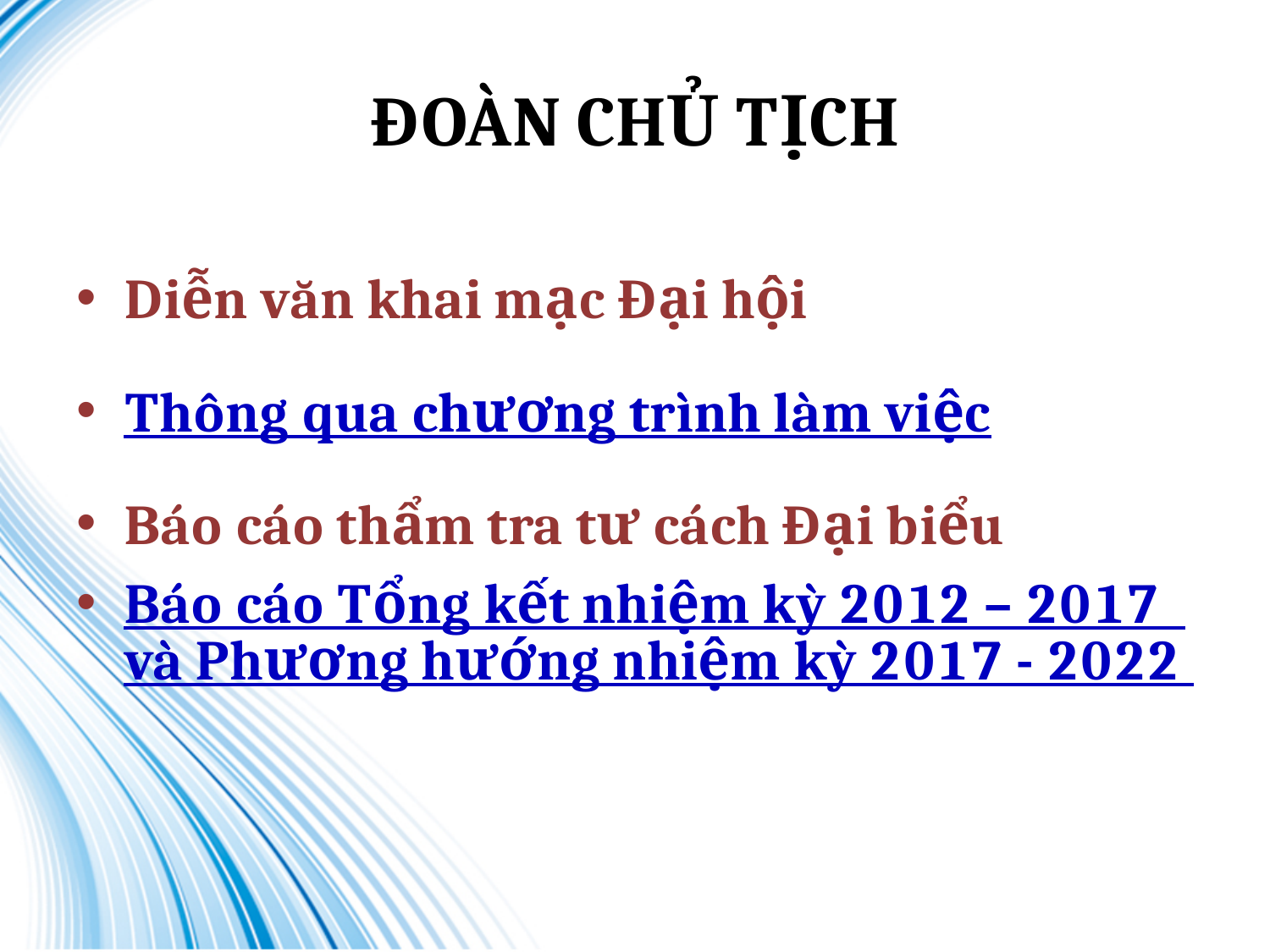

# ĐOÀN CHỦ TỊCH
Diễn văn khai mạc Đại hội
Thông qua chương trình làm việc
Báo cáo thẩm tra tư cách Đại biểu
Báo cáo Tổng kết nhiệm kỳ 2012 – 2017  và Phương hướng nhiệm kỳ 2017 - 2022